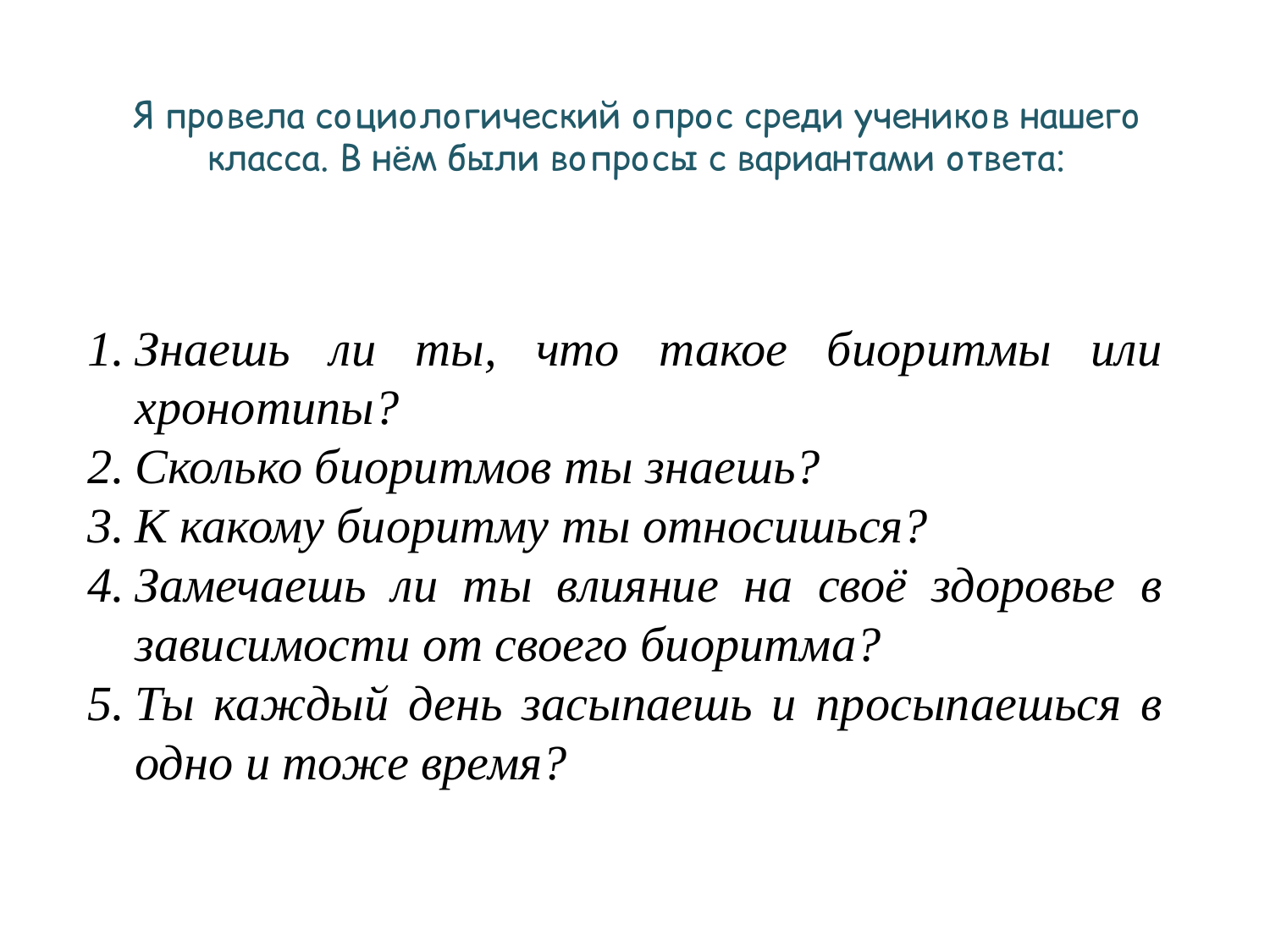

# Я провела социологический опрос среди учеников нашего класса. В нём были вопросы с вариантами ответа:
Знаешь ли ты, что такое биоритмы или хронотипы?
Сколько биоритмов ты знаешь?
К какому биоритму ты относишься?
Замечаешь ли ты влияние на своё здоровье в зависимости от своего биоритма?
Ты каждый день засыпаешь и просыпаешься в одно и тоже время?